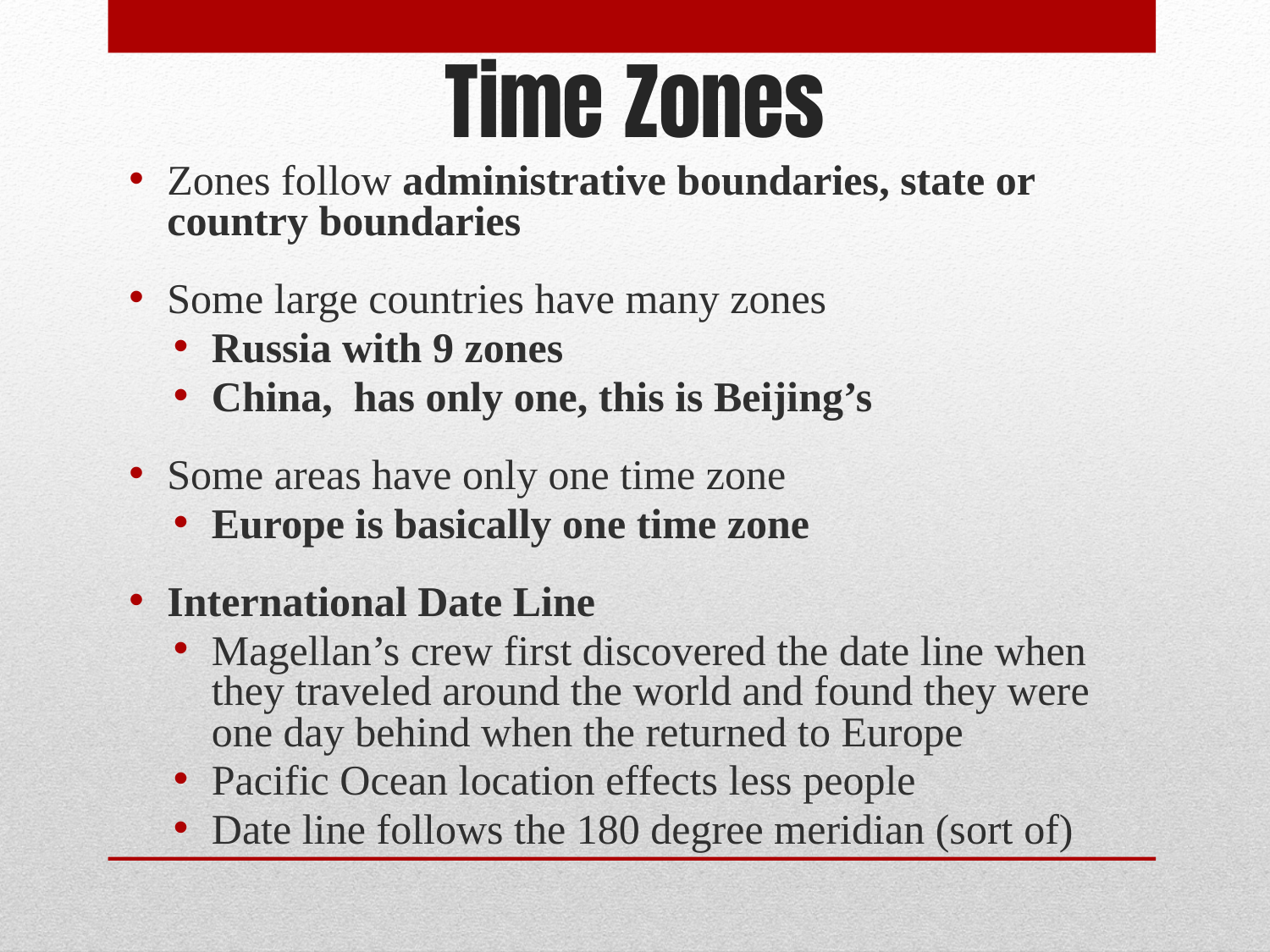

Time Zones
Zones follow administrative boundaries, state or country boundaries

Some large countries have many zones
Russia with 9 zones
China,  has only one, this is Beijing’s

Some areas have only one time zone
Europe is basically one time zone

International Date Line
Magellan’s crew first discovered the date line when they traveled around the world and found they were one day behind when the returned to Europe
Pacific Ocean location effects less people
Date line follows the 180 degree meridian (sort of)